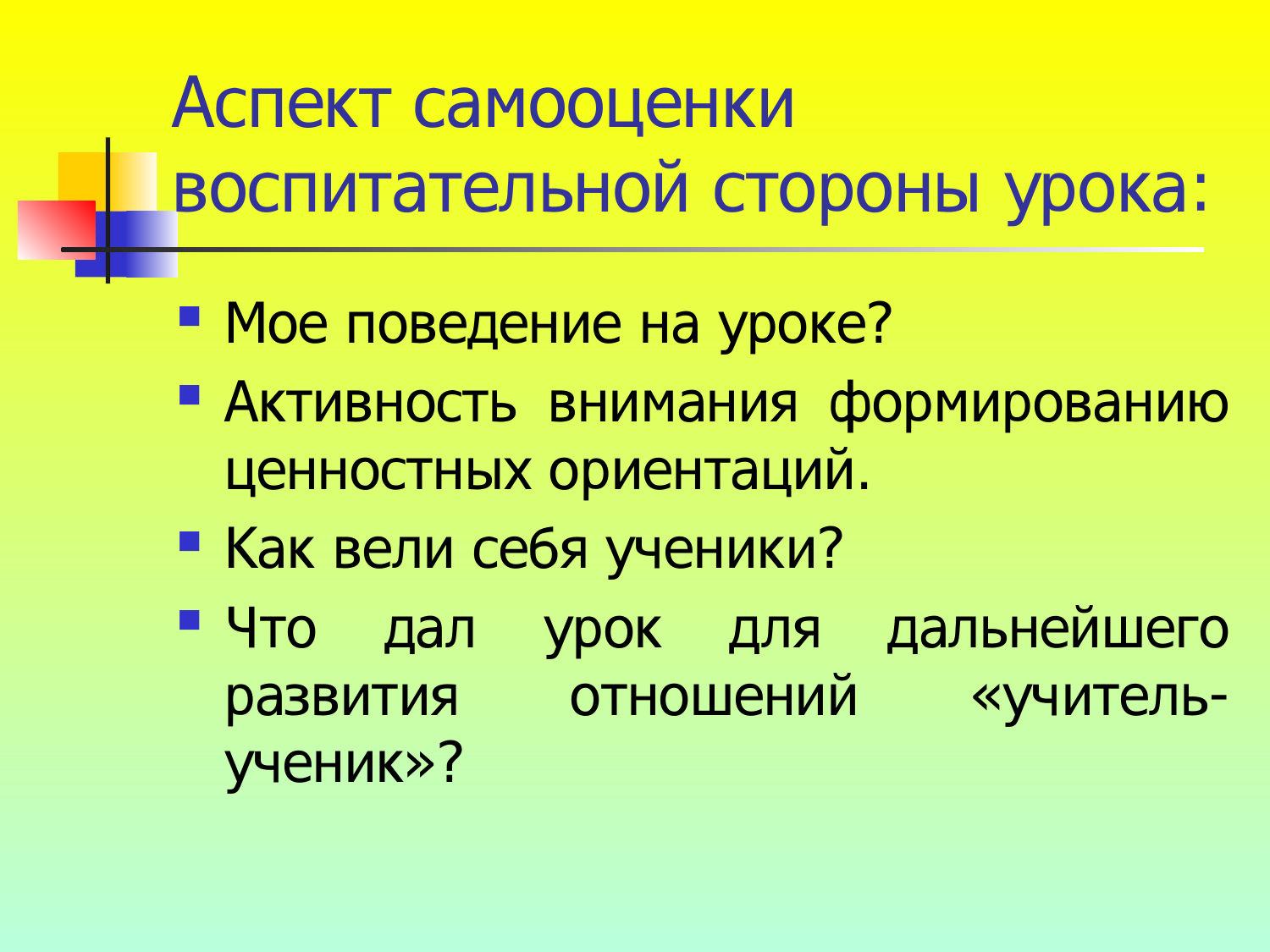

# Аспект самооценки воспитательной стороны урока:
Мое поведение на уроке?
Активность внимания формированию ценностных ориентаций.
Как вели себя ученики?
Что дал урок для дальнейшего развития отношений «учитель-ученик»?